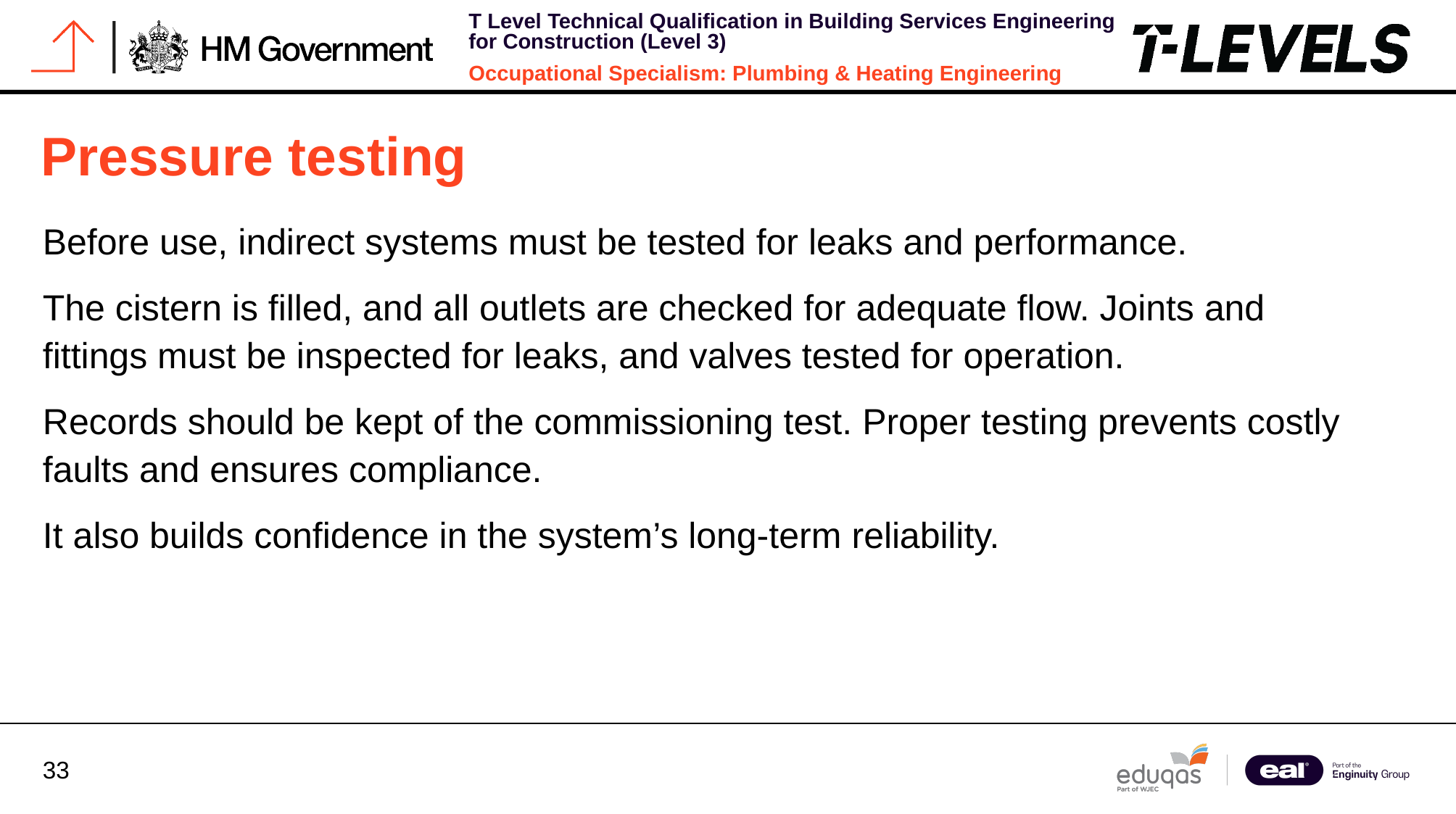

# Pressure testing
Before use, indirect systems must be tested for leaks and performance.
The cistern is filled, and all outlets are checked for adequate flow. Joints and fittings must be inspected for leaks, and valves tested for operation.
Records should be kept of the commissioning test. Proper testing prevents costly faults and ensures compliance.
It also builds confidence in the system’s long-term reliability.